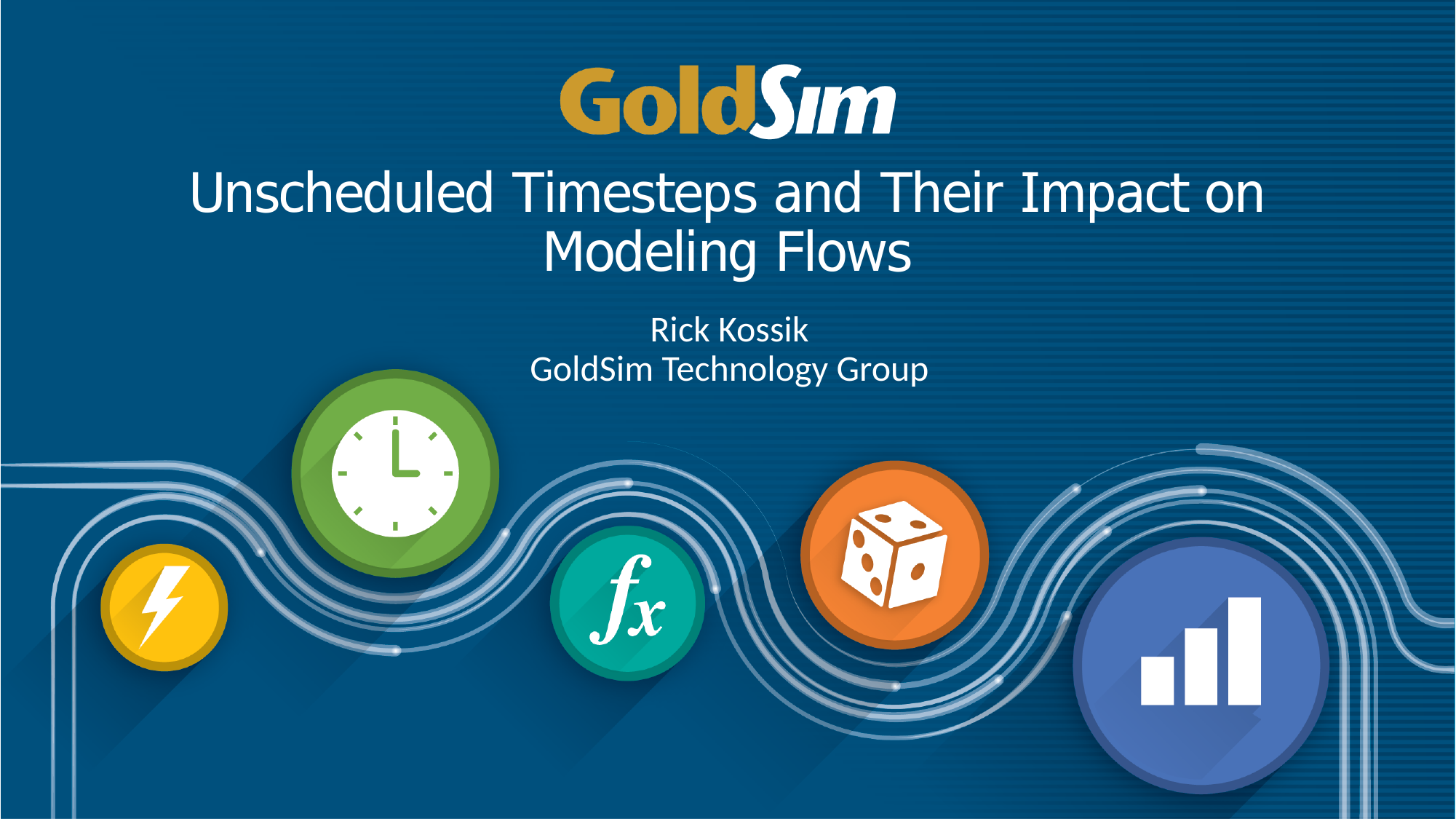

# Unscheduled Timesteps and Their Impact on Modeling Flows
Rick Kossik
GoldSim Technology Group